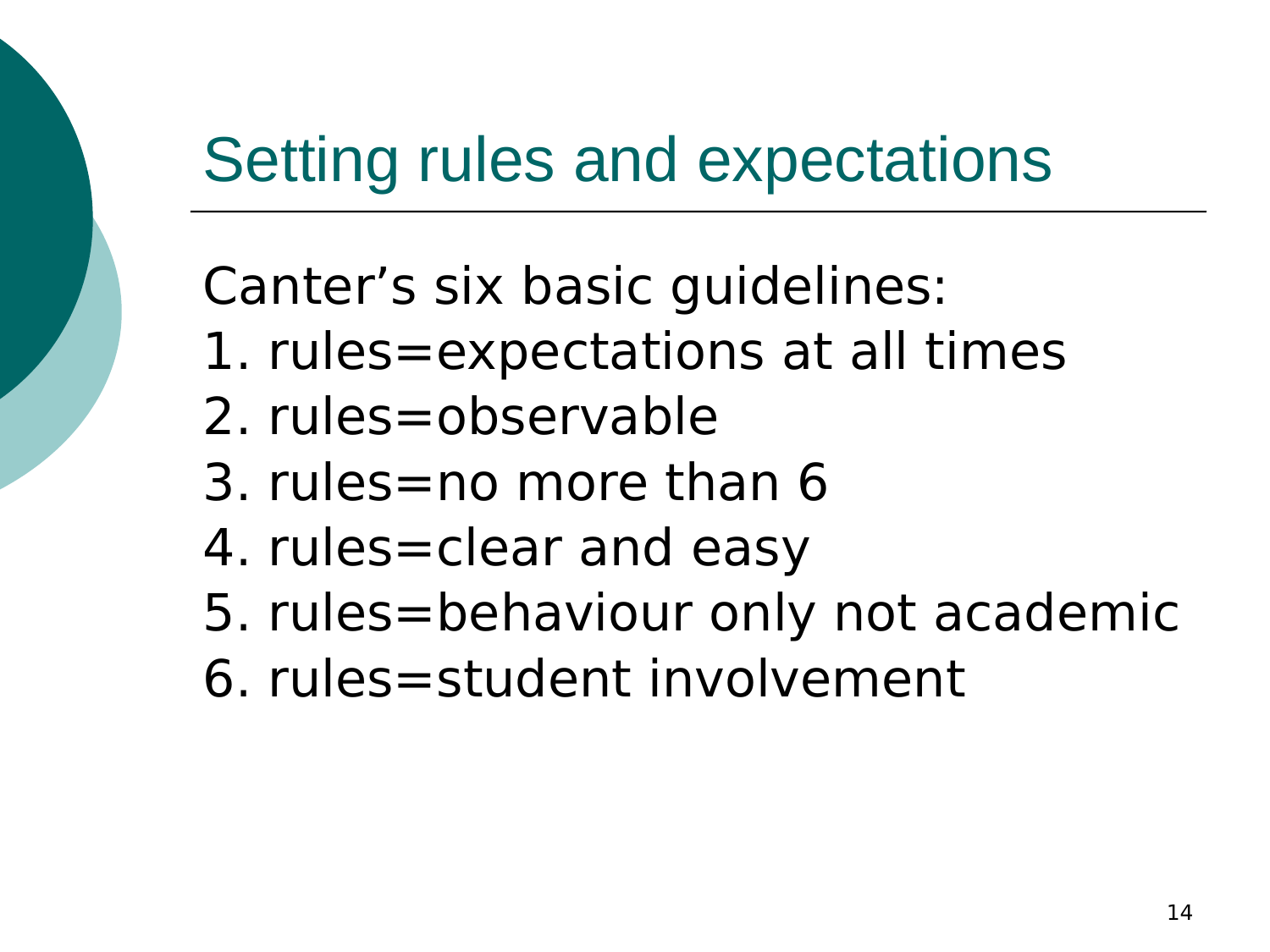

# Setting rules and expectations
Canter’s six basic guidelines:
1. rules=expectations at all times
2. rules=observable
3. rules=no more than 6
4. rules=clear and easy
5. rules=behaviour only not academic
6. rules=student involvement
14